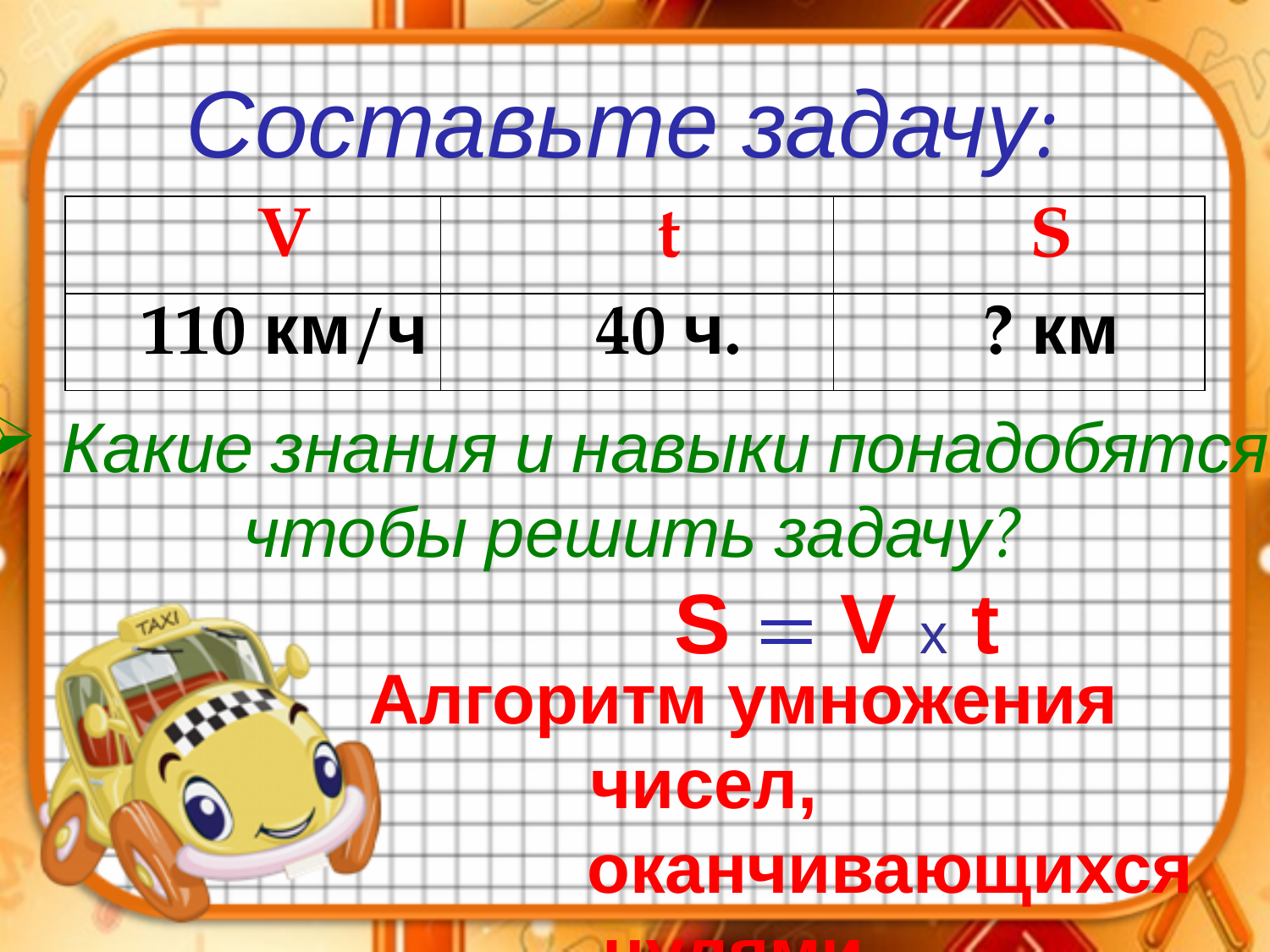

Составьте задачу:
| V | t | S |
| --- | --- | --- |
| 110 км/ч | 40 ч. | ? км |
Какие знания и навыки понадобятся,
чтобы решить задачу?
S = V х t
Алгоритм умножения чисел,
               оканчивающихся нулями.